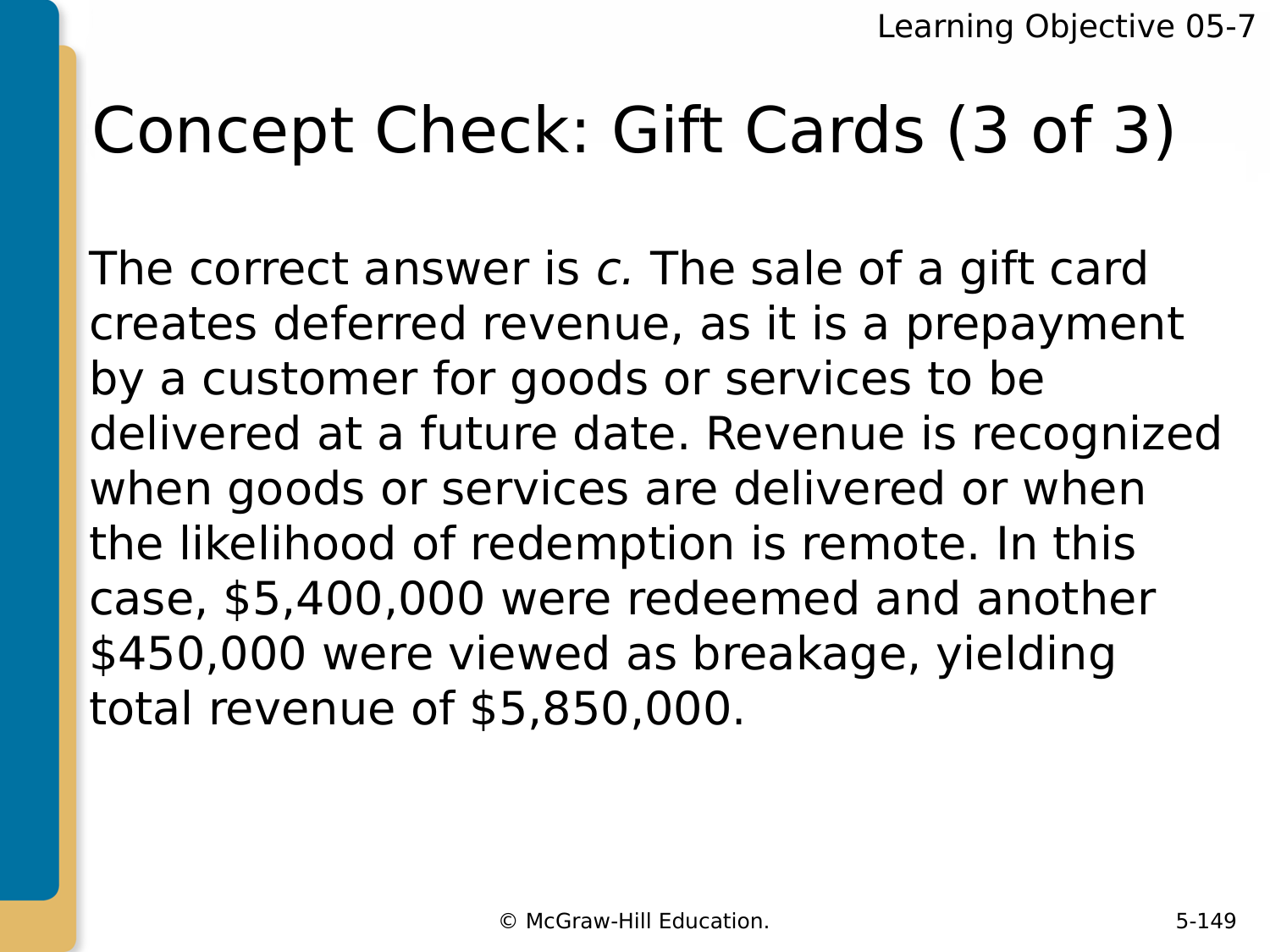

Learning Objective 05-7
# Concept Check: Gift Cards (3 of 3)
The correct answer is c. The sale of a gift card creates deferred revenue, as it is a prepayment by a customer for goods or services to be delivered at a future date. Revenue is recognized when goods or services are delivered or when the likelihood of redemption is remote. In this case, $5,400,000 were redeemed and another $450,000 were viewed as breakage, yielding total revenue of $5,850,000.